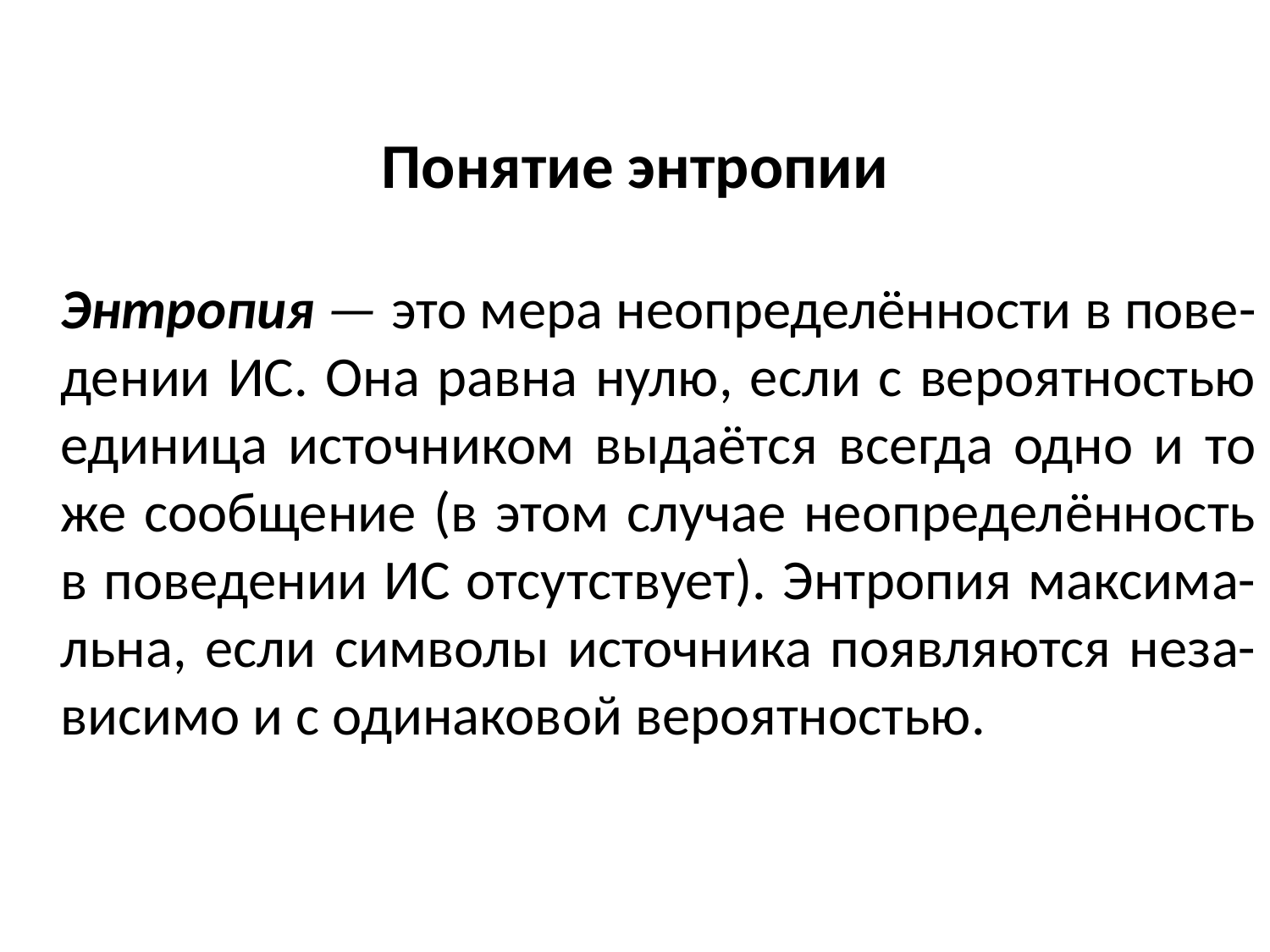

# Понятие энтропии
	Энтропия — это мера неопределённости в пове- дении ИС. Она равна нулю, если с вероятностью единица источником выдаётся всегда одно и то же сообщение (в этом случае неопределённость в поведении ИС отсутствует). Энтропия максима- льна, если символы источника появляются неза- висимо и с одинаковой вероятностью.